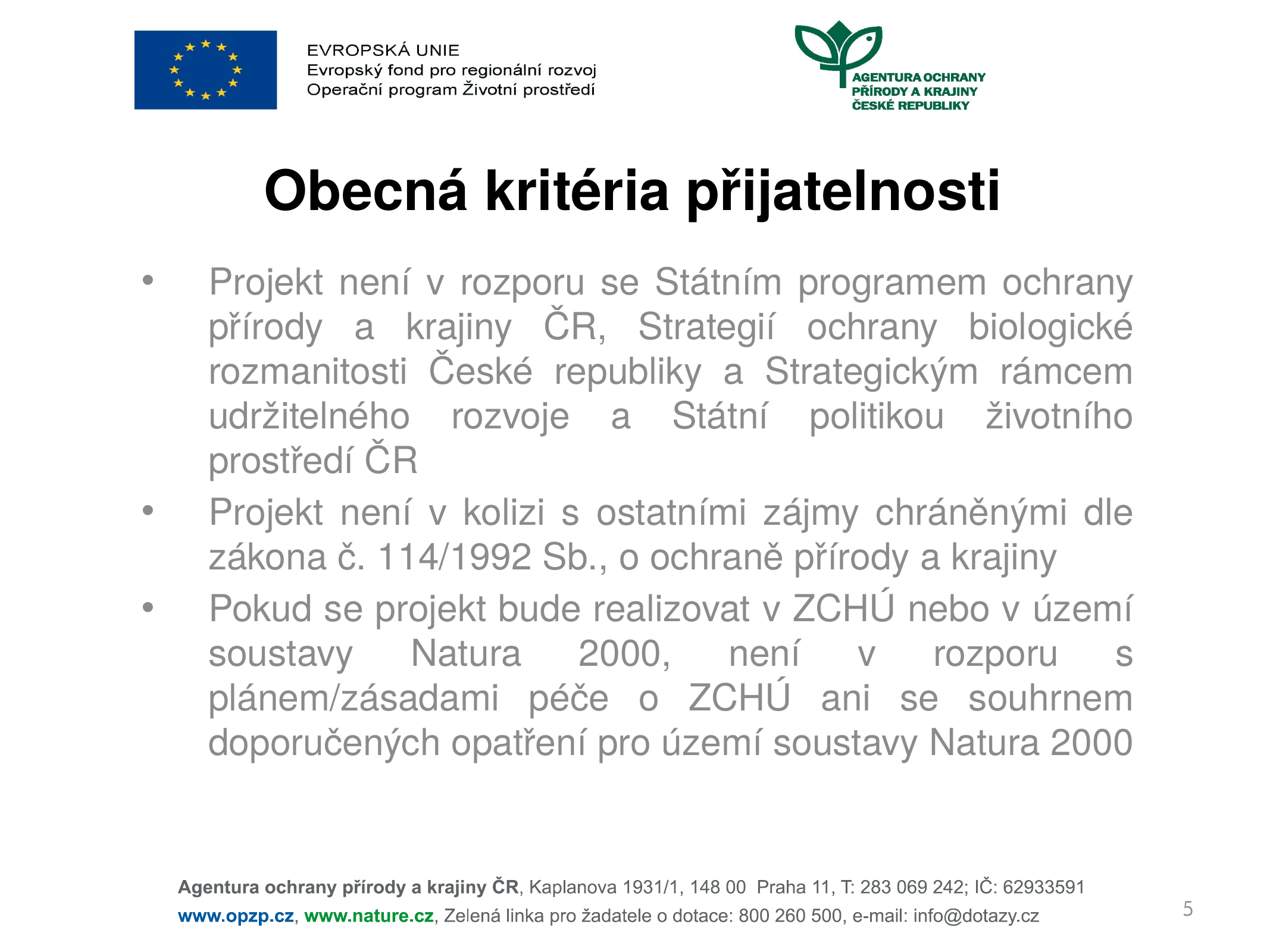

# Obecná kritéria přijatelnosti
Projekt není v rozporu se Státním programem ochrany přírody a krajiny ČR, Strategií ochrany biologické rozmanitosti České republiky a Strategickým rámcem udržitelného rozvoje a Státní politikou životního prostředí ČR
Projekt není v kolizi s ostatními zájmy chráněnými dle zákona č. 114/1992 Sb., o ochraně přírody a krajiny
Pokud se projekt bude realizovat v ZCHÚ nebo v území soustavy Natura 2000, není v rozporu s plánem/zásadami péče o ZCHÚ ani se souhrnem doporučených opatření pro území soustavy Natura 2000

5